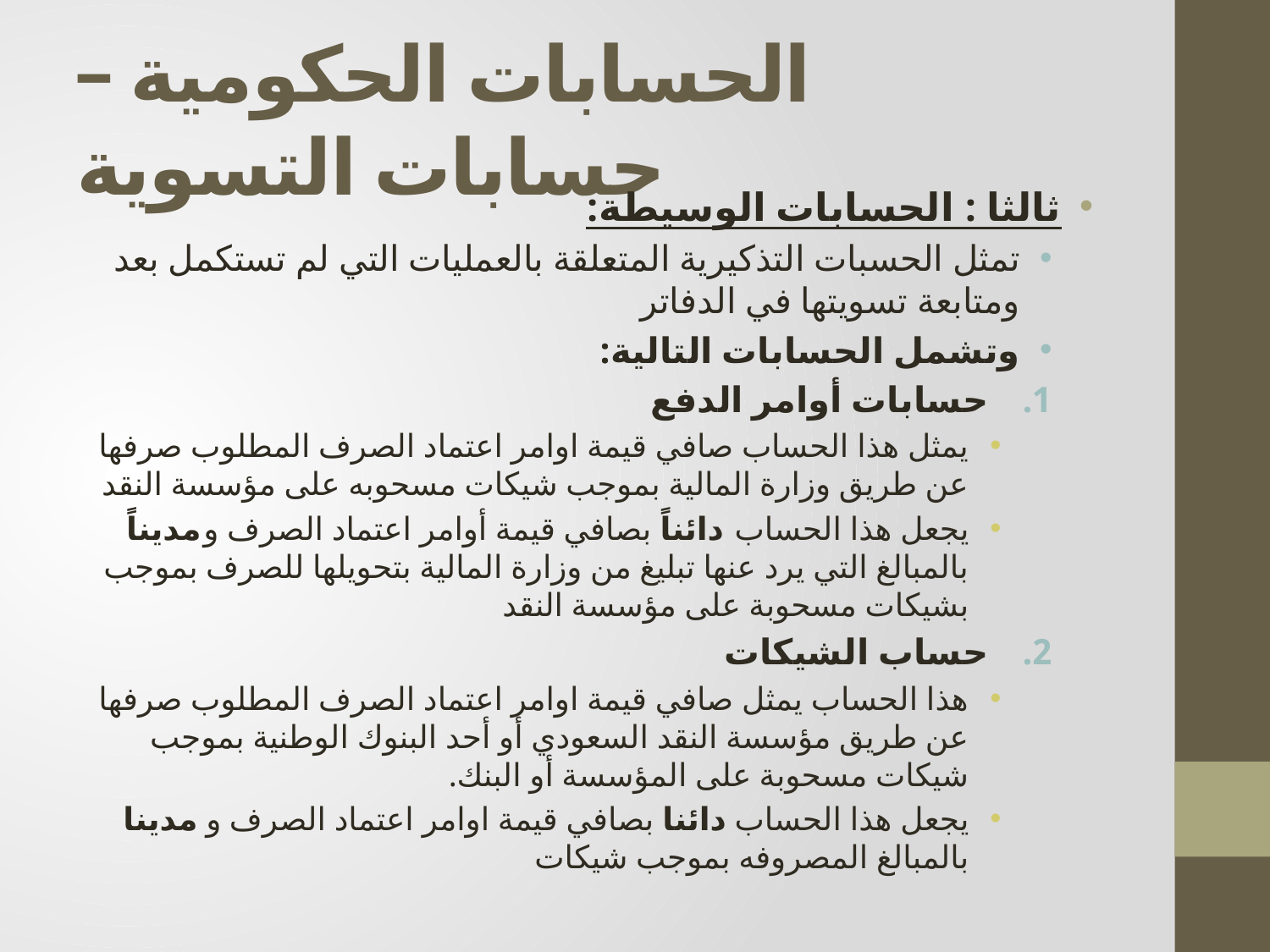

# الحسابات الحكومية – حسابات التسوية
ثالثا : الحسابات الوسيطة:
تمثل الحسبات التذكيرية المتعلقة بالعمليات التي لم تستكمل بعد ومتابعة تسويتها في الدفاتر
وتشمل الحسابات التالية:
حسابات أوامر الدفع
يمثل هذا الحساب صافي قيمة اوامر اعتماد الصرف المطلوب صرفها عن طريق وزارة المالية بموجب شيكات مسحوبه على مؤسسة النقد
يجعل هذا الحساب دائناً بصافي قيمة أوامر اعتماد الصرف ومديناً بالمبالغ التي يرد عنها تبليغ من وزارة المالية بتحويلها للصرف بموجب بشيكات مسحوبة على مؤسسة النقد
حساب الشيكات
هذا الحساب يمثل صافي قيمة اوامر اعتماد الصرف المطلوب صرفها عن طريق مؤسسة النقد السعودي أو أحد البنوك الوطنية بموجب شيكات مسحوبة على المؤسسة أو البنك.
يجعل هذا الحساب دائنا بصافي قيمة اوامر اعتماد الصرف و مدينا بالمبالغ المصروفه بموجب شيكات